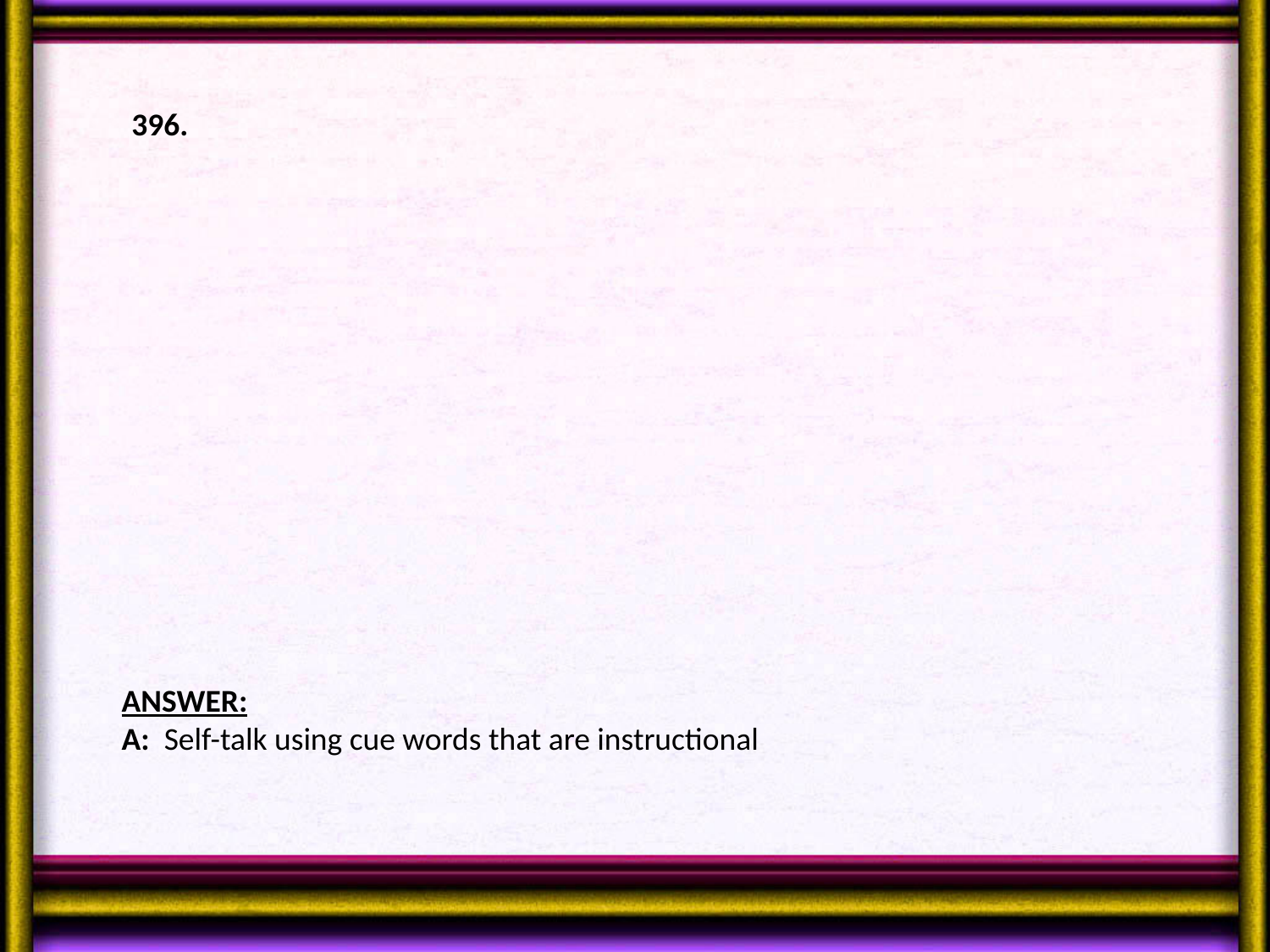

396.
ANSWER:
A:  Self-talk using cue words that are instructional